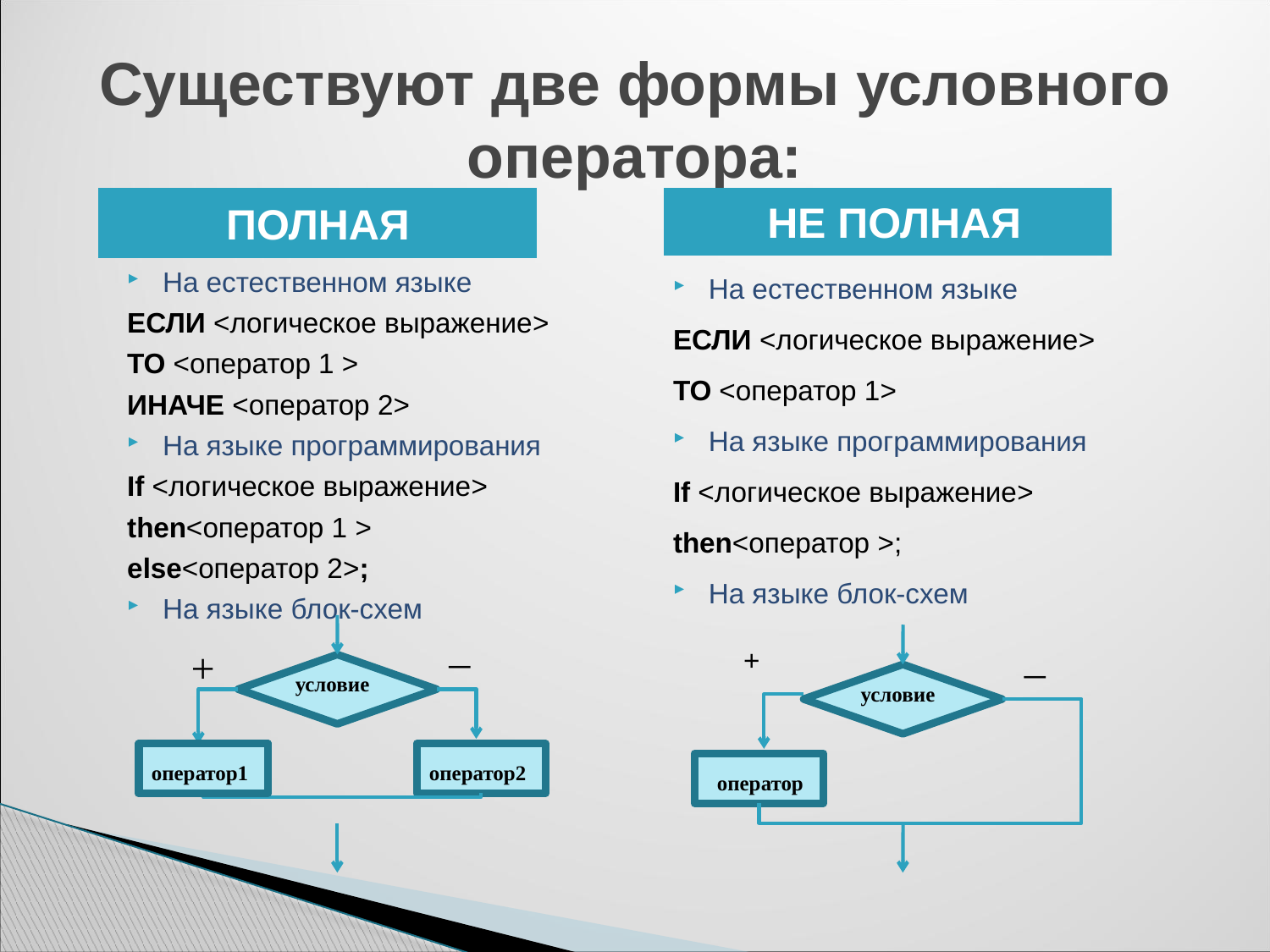

# Существуют две формы условного оператора:
ПОЛНАЯ
НЕ ПОЛНАЯ
На естественном языке
ЕСЛИ <логическое выражение>
ТО <оператор 1>
На языке программирования
If <логическое выражение>
then<оператор >;
На языке блок-схем

         +

На естественном языке
ЕСЛИ <логическое выражение>
ТО <оператор 1 >
ИНАЧЕ <оператор 2>
На языке программирования
If <логическое выражение>
then<оператор 1 >
else<оператор 2>;
На языке блок-схем

_
_
+

условие

условие

оператор1
оператор1
оператор2

оператор